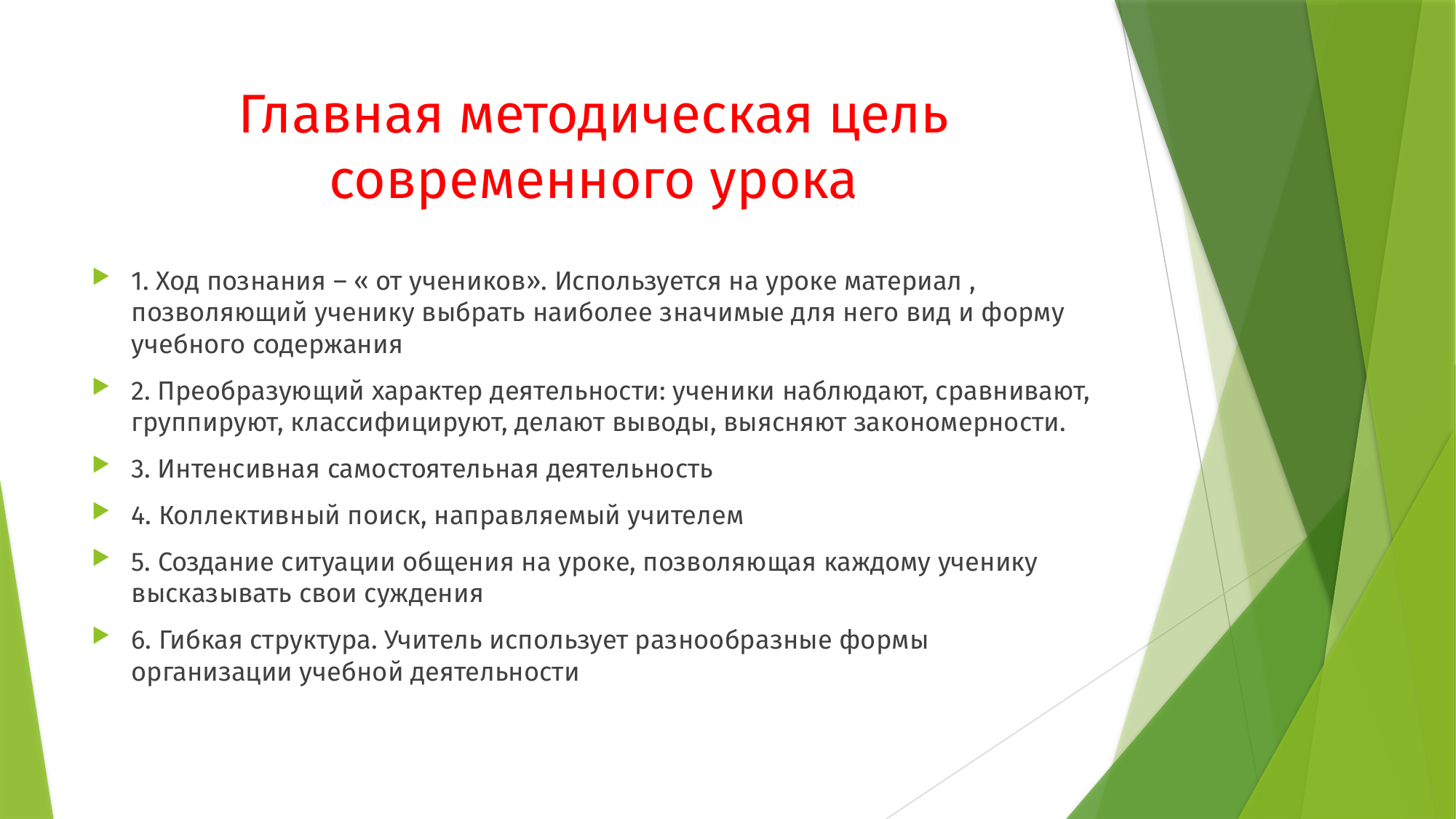

# Главная методическая цель современного урока
1. Ход познания – « от учеников». Используется на уроке материал , позволяющий ученику выбрать наиболее значимые для него вид и форму учебного содержания
2. Преобразующий характер деятельности: ученики наблюдают, сравнивают, группируют, классифицируют, делают выводы, выясняют закономерности.
3. Интенсивная самостоятельная деятельность
4. Коллективный поиск, направляемый учителем
5. Создание ситуации общения на уроке, позволяющая каждому ученику высказывать свои суждения
6. Гибкая структура. Учитель использует разнообразные формы организации учебной деятельности